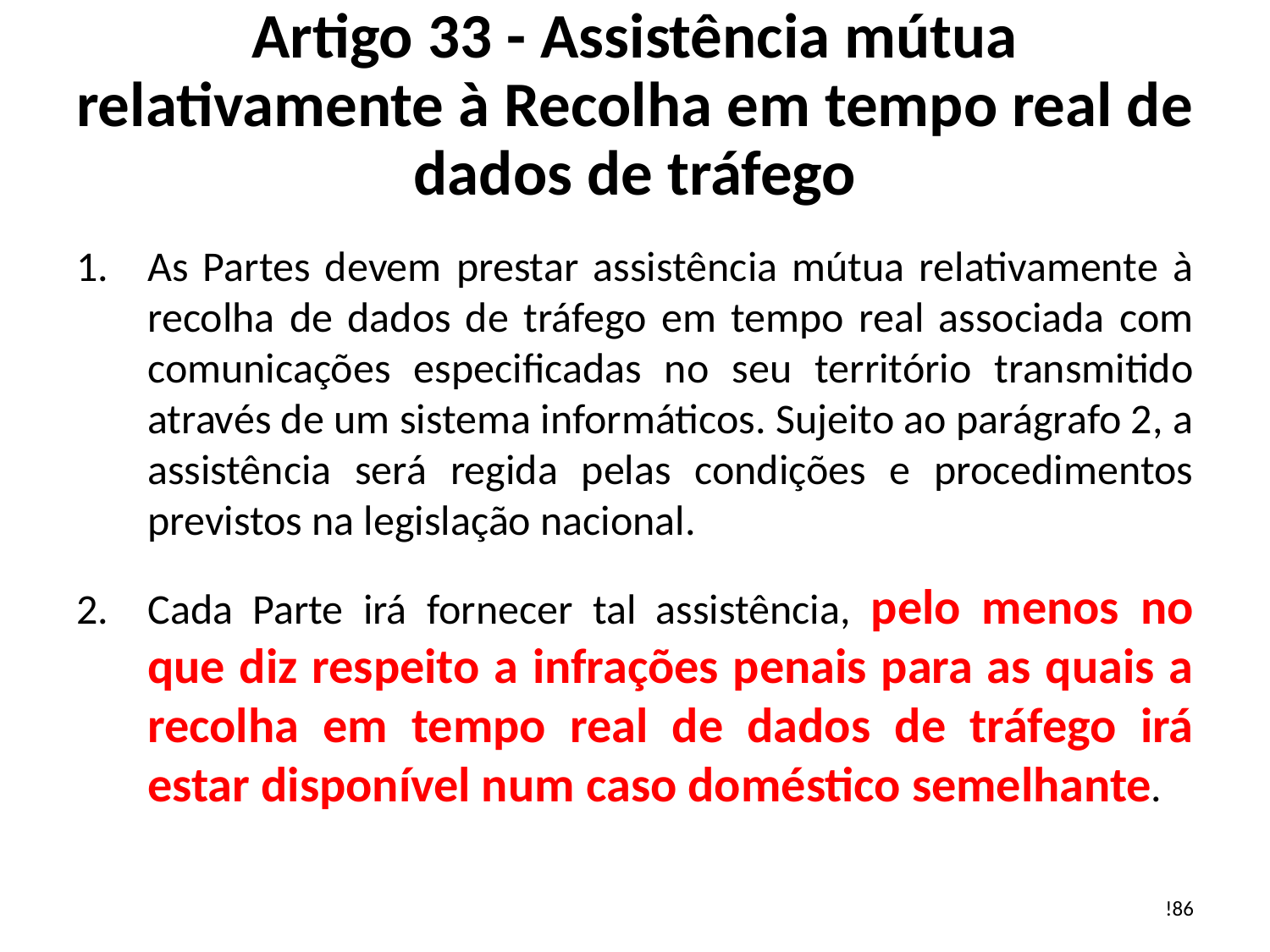

# Artigo 33 - Assistência mútua relativamente à Recolha em tempo real de dados de tráfego
As Partes devem prestar assistência mútua relativamente à recolha de dados de tráfego em tempo real associada com comunicações especificadas no seu território transmitido através de um sistema informáticos. Sujeito ao parágrafo 2, a assistência será regida pelas condições e procedimentos previstos na legislação nacional.
Cada Parte irá fornecer tal assistência, pelo menos no que diz respeito a infrações penais para as quais a recolha em tempo real de dados de tráfego irá estar disponível num caso doméstico semelhante.
!86